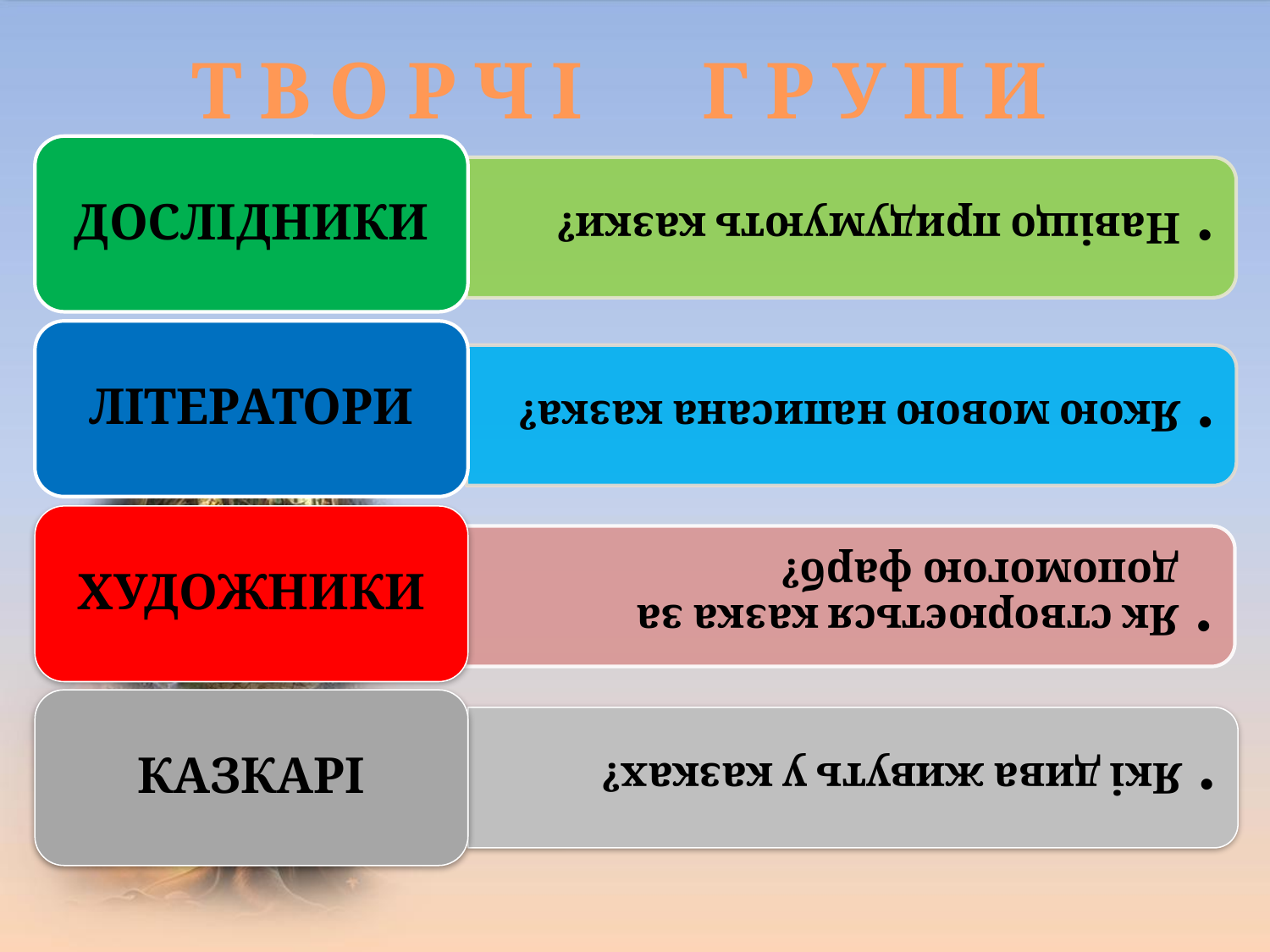

Т В О Р Ч І       Г Р У П И
Як створюється казка за допомогою фарб?
ХУДОЖНИКИ
Якою мовою написана казка?
ЛІТЕРАТОРИ
Навіщо придумують казки?
ДОСЛІДНИКИ
Які дива живуть у казках?
КАЗКАРІ